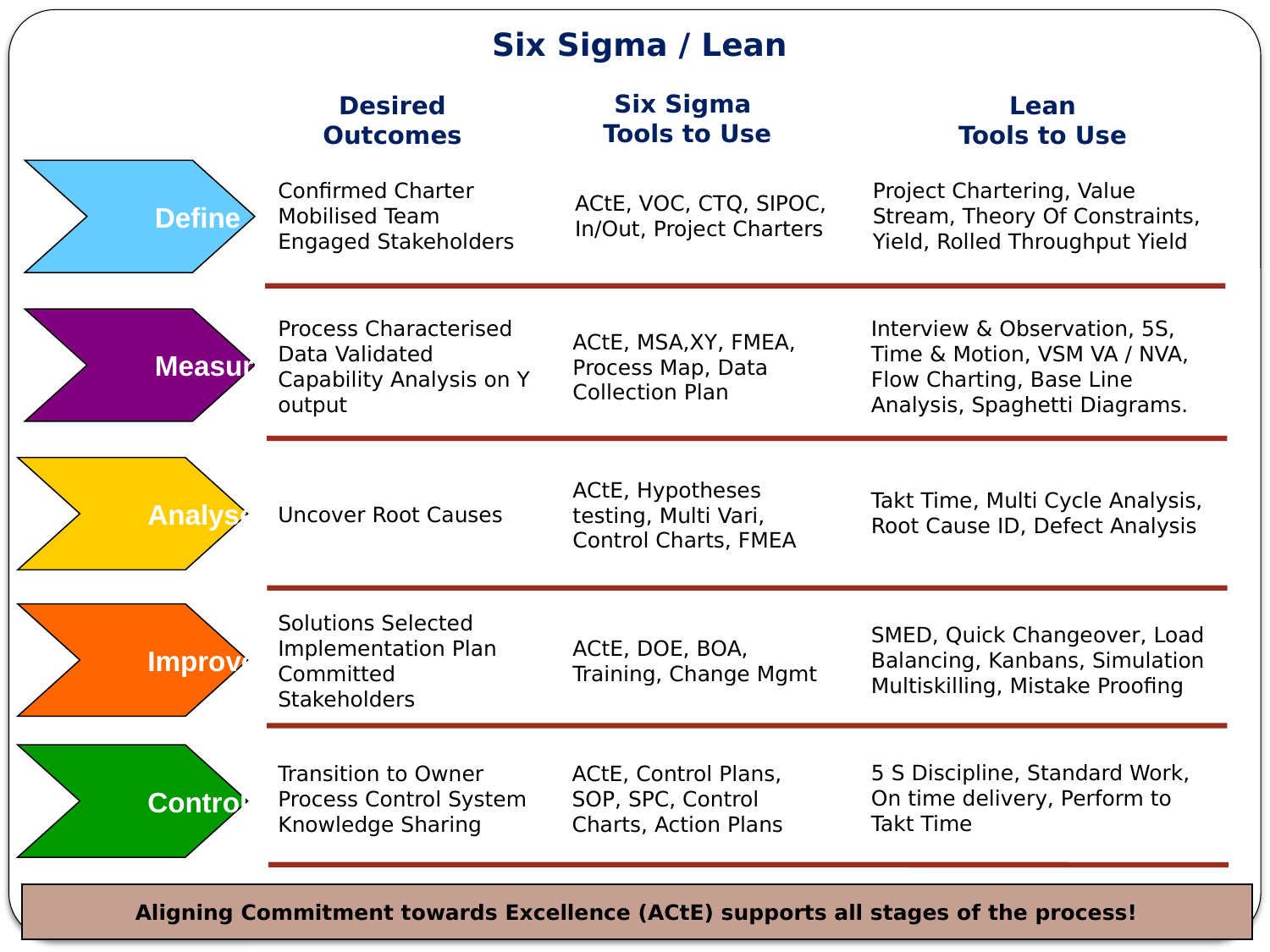

Six Sigma / Lean
Six Sigma
Tools to Use
Desired Outcomes
Lean
Tools to Use
Project Chartering, Value Stream, Theory Of Constraints, Yield, Rolled Throughput Yield
Confirmed Charter
Mobilised Team
Engaged Stakeholders
ACtE, VOC, CTQ, SIPOC, In/Out, Project Charters
       Define

Process Characterised
Data Validated
Capability Analysis on Y output
Interview & Observation, 5S, Time & Motion, VSM VA / NVA, Flow Charting, Base Line Analysis, Spaghetti Diagrams.
       Measure
ACtE, MSA,XY, FMEA, Process Map, Data Collection Plan

Takt Time, Multi Cycle Analysis, Root Cause ID, Defect Analysis
Uncover Root Causes
       Analyse
ACtE, Hypotheses testing, Multi Vari, Control Charts, FMEA

Solutions Selected
Implementation Plan
Committed Stakeholders
ACtE, DOE, BOA, Training, Change Mgmt
       Improve
SMED, Quick Changeover, Load Balancing, Kanbans, Simulation
Multiskilling, Mistake Proofing

Transition to Owner
Process Control System
Knowledge Sharing
5 S Discipline, Standard Work, On time delivery, Perform to Takt Time
ACtE, Control Plans, SOP, SPC, Control Charts, Action Plans
       Control

Aligning Commitment towards Excellence (ACtE) supports all stages of the process!